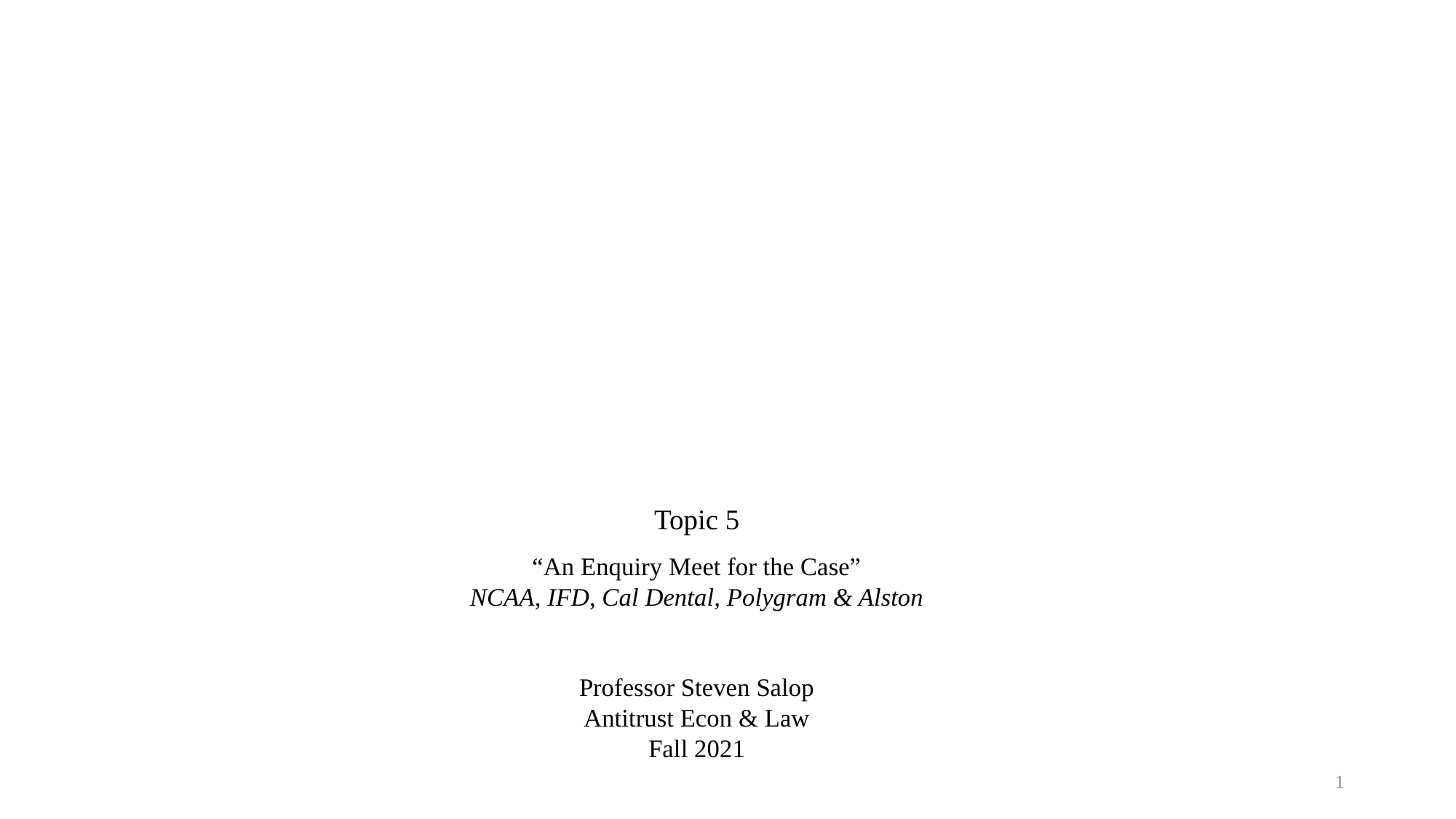

# Topic 5 “An Enquiry Meet for the Case” NCAA, IFD, Cal Dental, Polygram & Alston Professor Steven Salop Antitrust Econ & Law Fall 2021
1